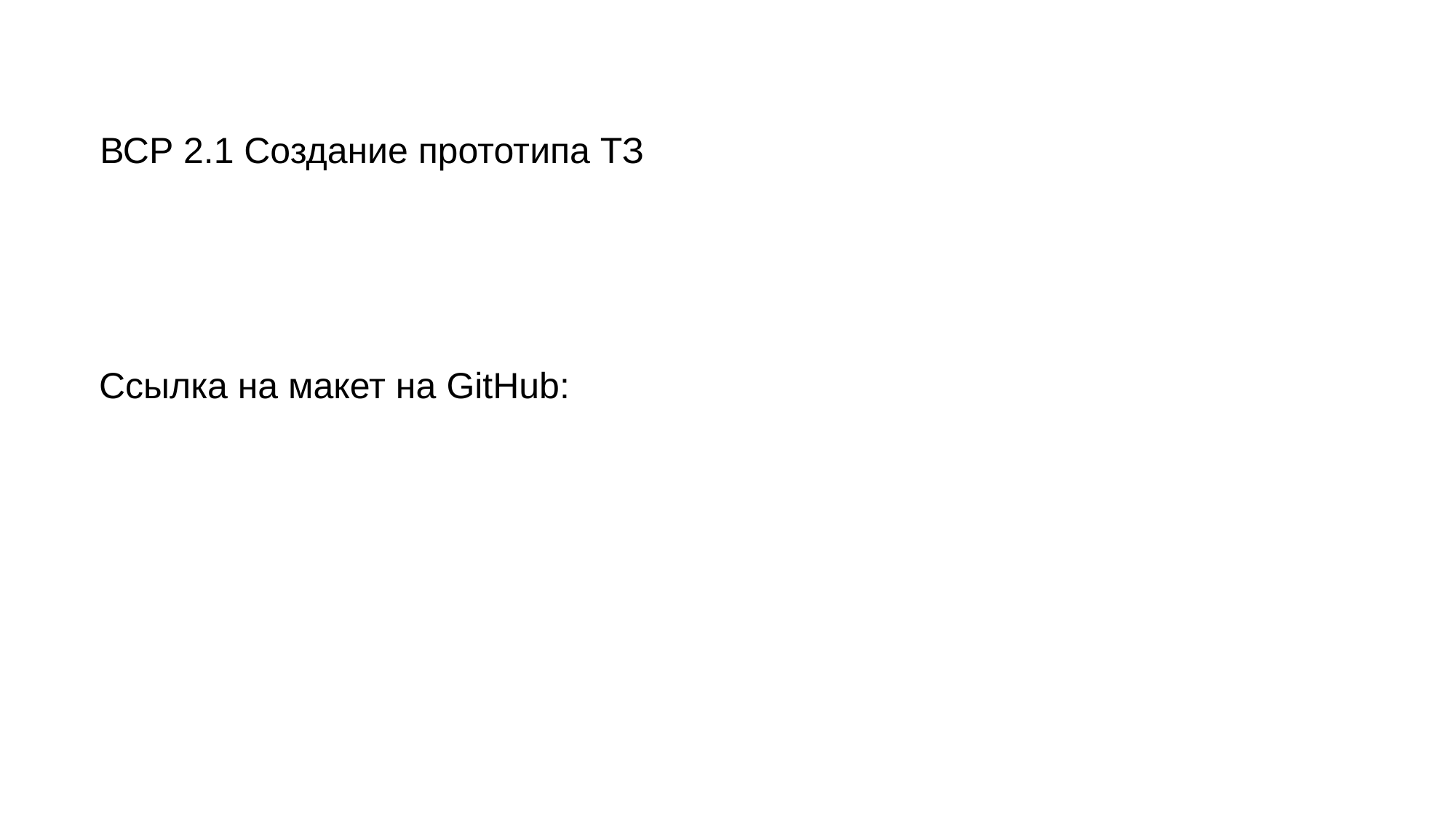

ВСР 2.1 Создание прототипа ТЗ
Ссылка на макет на GitHub: